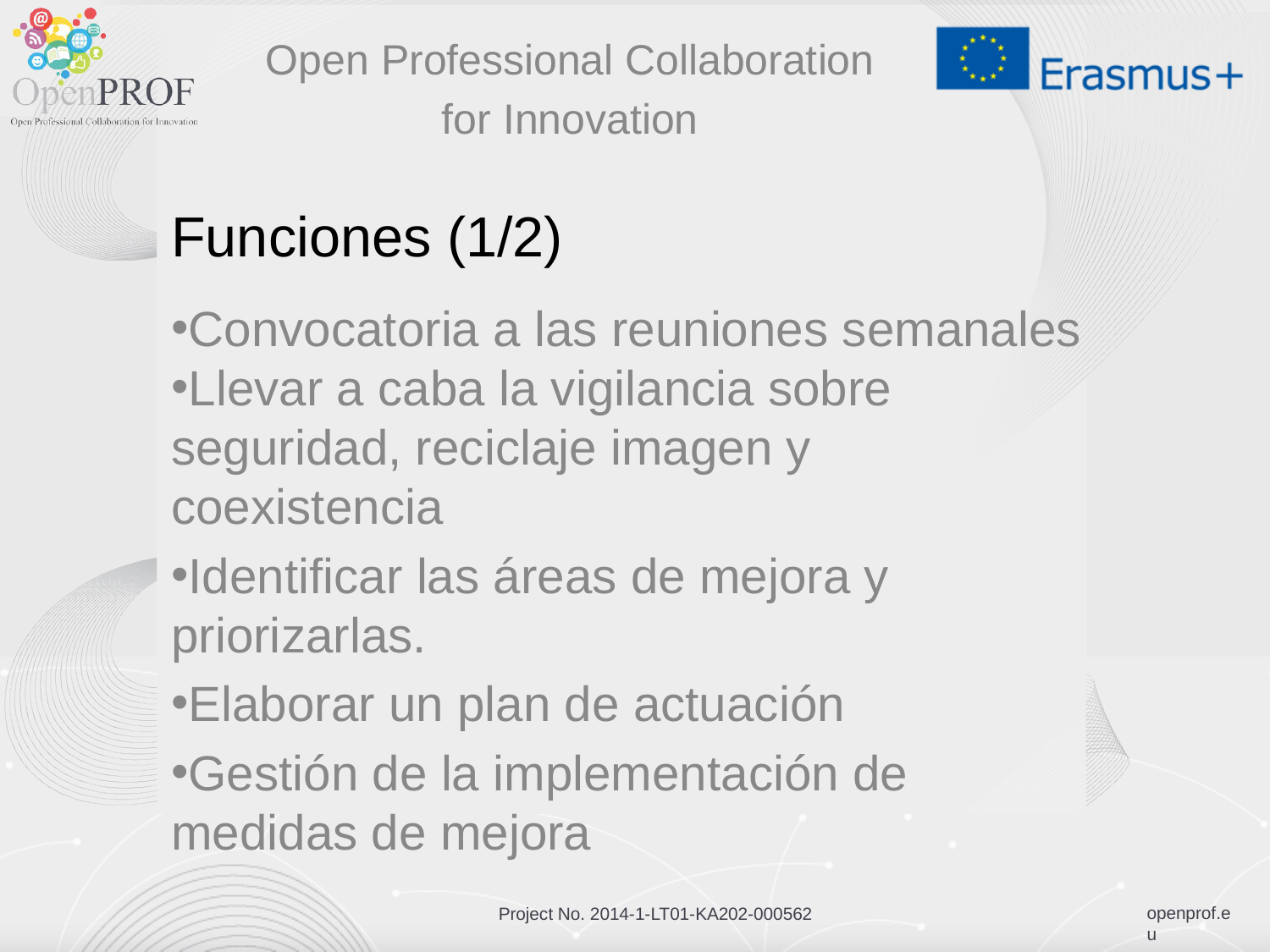

Open Professional Collaboration
for Innovation
# Funciones (1/2)
Convocatoria a las reuniones semanales
Llevar a caba la vigilancia sobre seguridad, reciclaje imagen y coexistencia
Identificar las áreas de mejora y priorizarlas.
Elaborar un plan de actuación
Gestión de la implementación de medidas de mejora